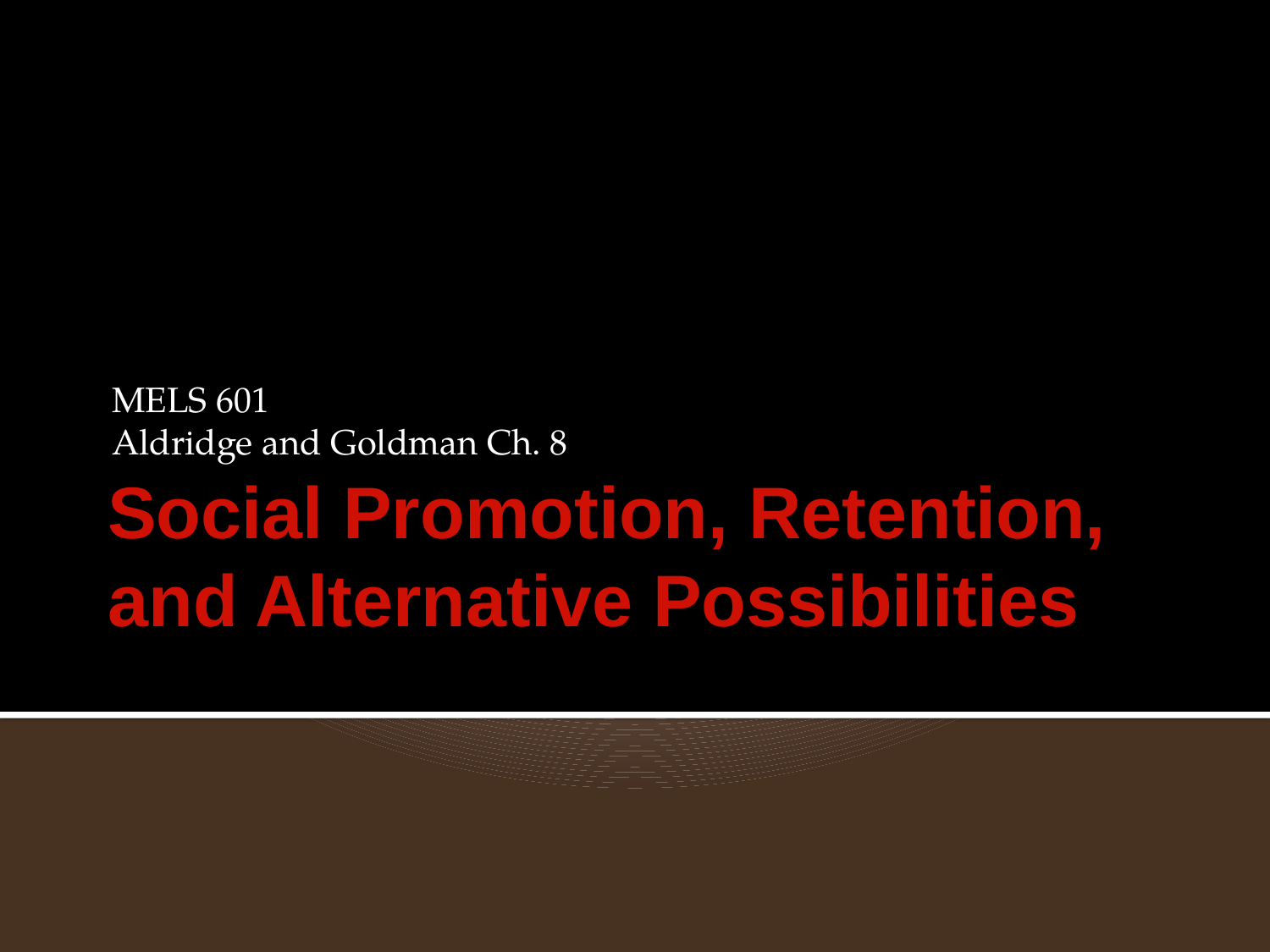

MELS 601
Aldridge and Goldman Ch. 8
# Social Promotion, Retention, and Alternative Possibilities